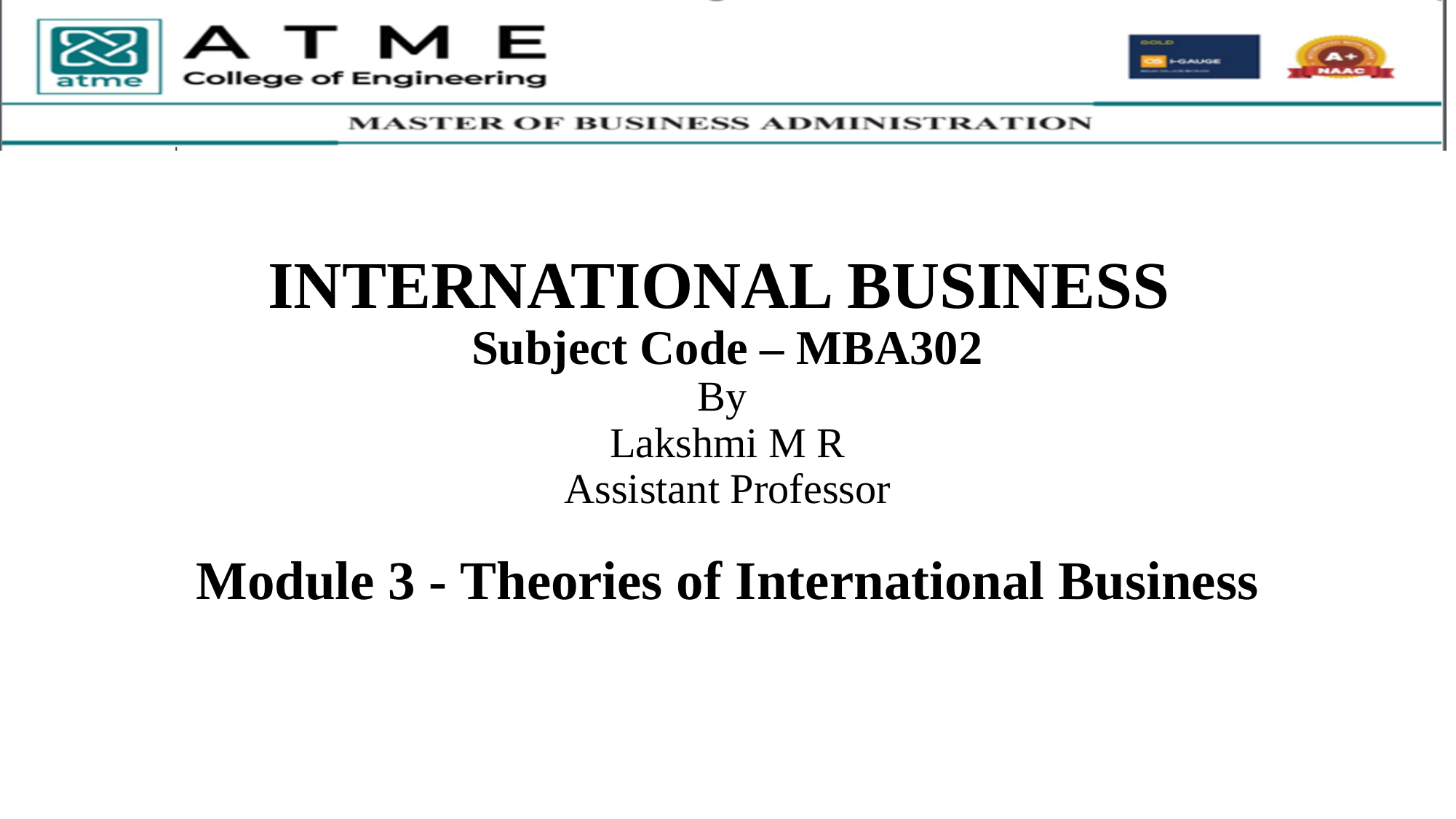

# INTERNATIONAL BUSINESS Subject Code – MBA302 By Lakshmi M R Assistant Professor
Module 3 - Theories of International Business